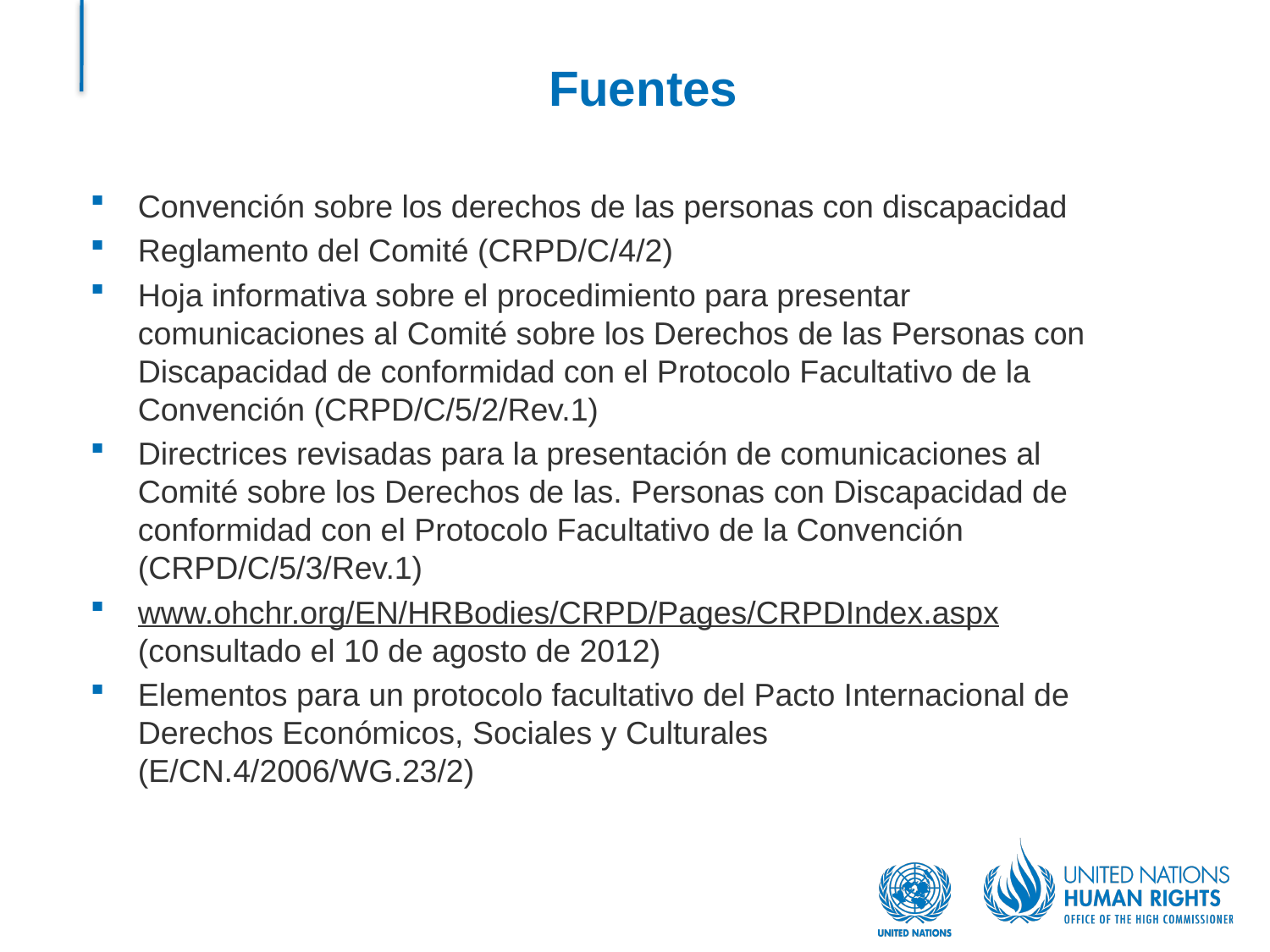

# Fuentes
Convención sobre los derechos de las personas con discapacidad
Reglamento del Comité (CRPD/C/4/2)
Hoja informativa sobre el procedimiento para presentar comunicaciones al Comité sobre los Derechos de las Personas con Discapacidad de conformidad con el Protocolo Facultativo de la Convención (CRPD/C/5/2/Rev.1)
Directrices revisadas para la presentación de comunicaciones al Comité sobre los Derechos de las. Personas con Discapacidad de conformidad con el Protocolo Facultativo de la Convención (CRPD/C/5/3/Rev.1)
www.ohchr.org/EN/HRBodies/CRPD/Pages/CRPDIndex.aspx (consultado el 10 de agosto de 2012)
Elementos para un protocolo facultativo del Pacto Internacional de Derechos Económicos, Sociales y Culturales (E/CN.4/2006/WG.23/2)